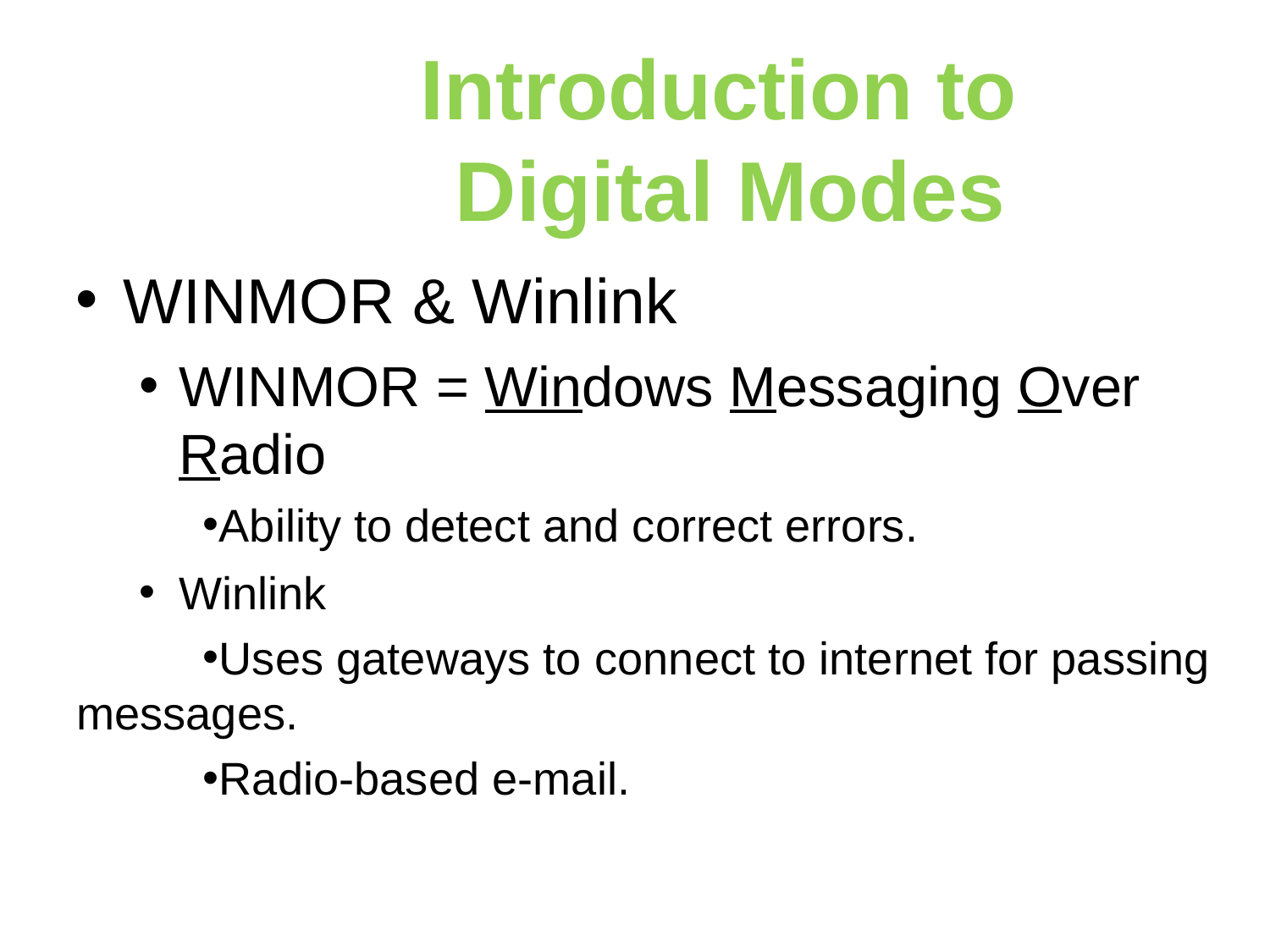

Introduction to
Digital Modes
WINMOR & Winlink
WINMOR = Windows Messaging Over Radio
Ability to detect and correct errors.
Winlink
Uses gateways to connect to internet for passing messages.
Radio-based e-mail.